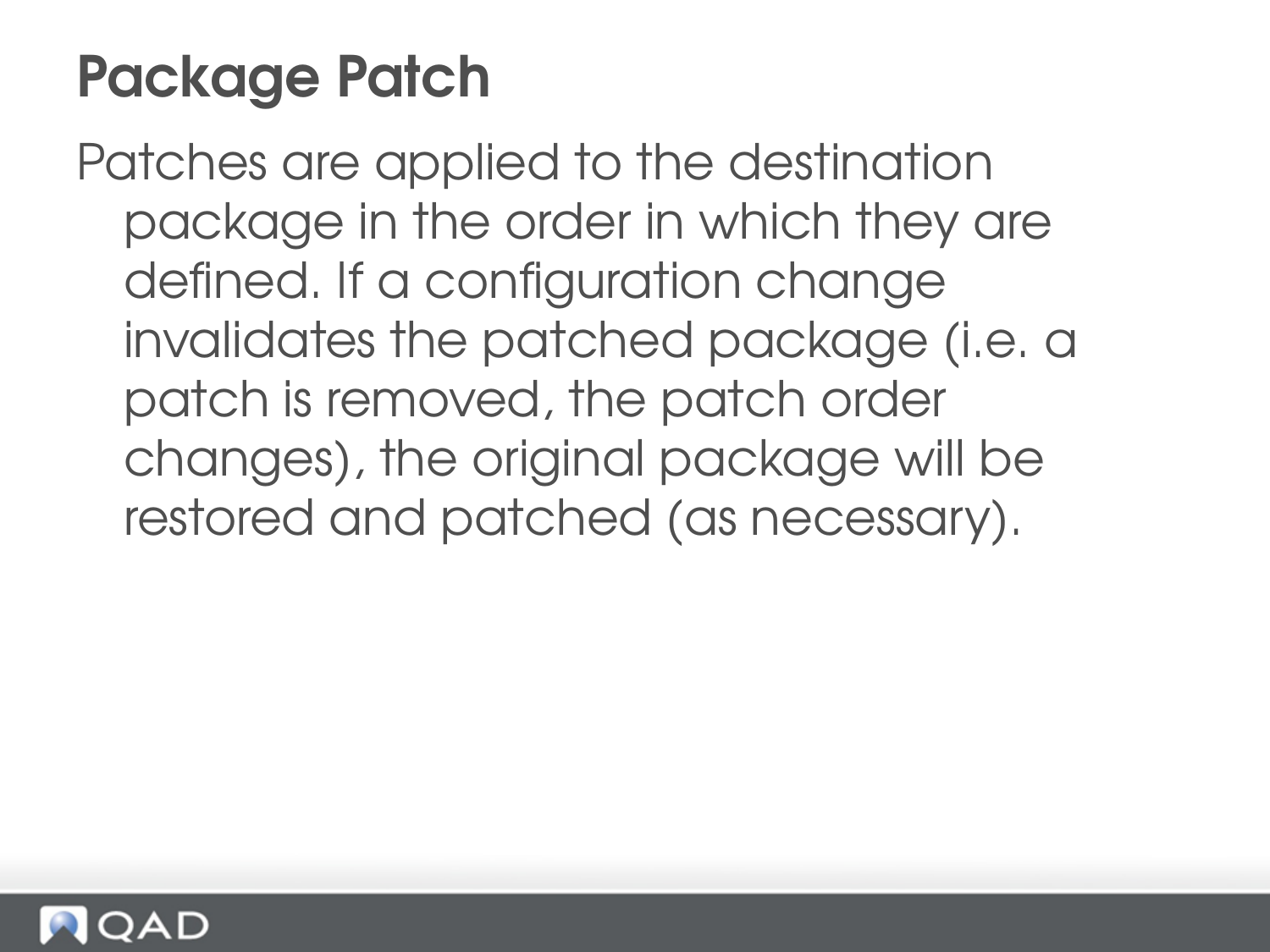

# Package Patch
Patches are applied to the destination package in the order in which they are defined. If a configuration change invalidates the patched package (i.e. a patch is removed, the patch order changes), the original package will be restored and patched (as necessary).